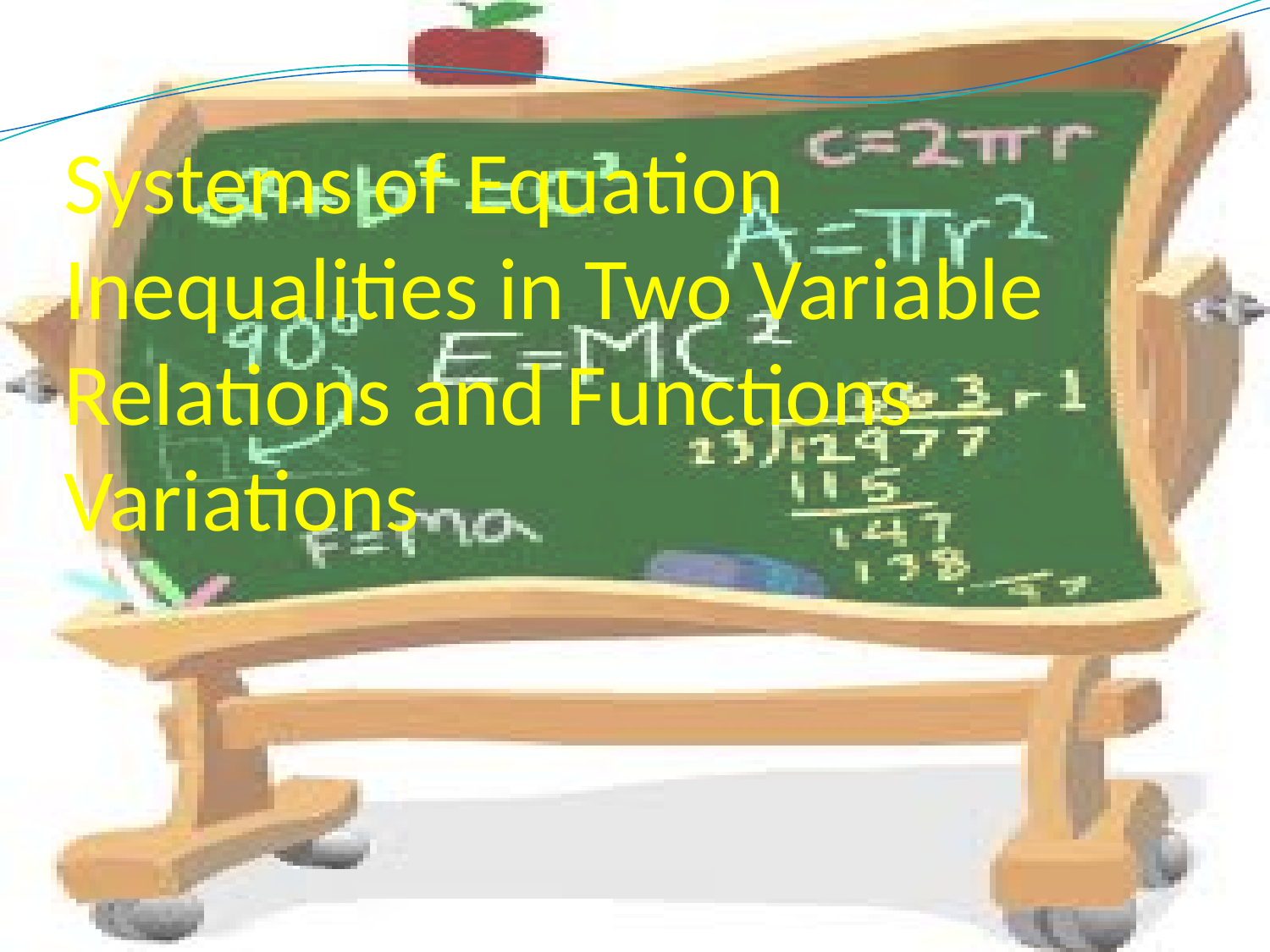

# Systems of Equation Inequalities in Two Variable Relations and Functions Variations